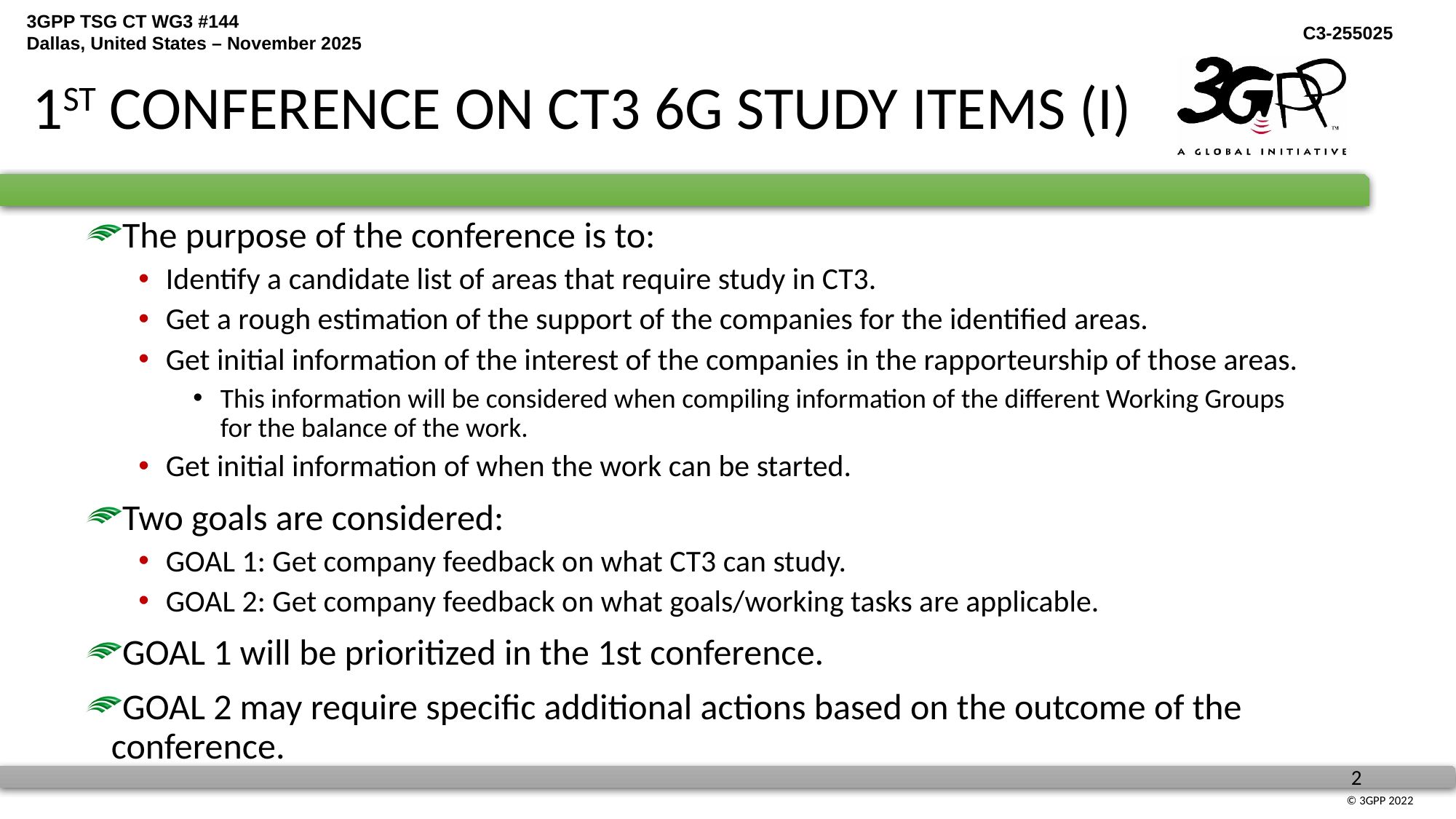

# 1ST CONFERENCE ON CT3 6G STUDY ITEMS (I)
The purpose of the conference is to:
Identify a candidate list of areas that require study in CT3.
Get a rough estimation of the support of the companies for the identified areas.
Get initial information of the interest of the companies in the rapporteurship of those areas.
This information will be considered when compiling information of the different Working Groups for the balance of the work.
Get initial information of when the work can be started.
Two goals are considered:
GOAL 1: Get company feedback on what CT3 can study.
GOAL 2: Get company feedback on what goals/working tasks are applicable.
GOAL 1 will be prioritized in the 1st conference.
GOAL 2 may require specific additional actions based on the outcome of the conference.